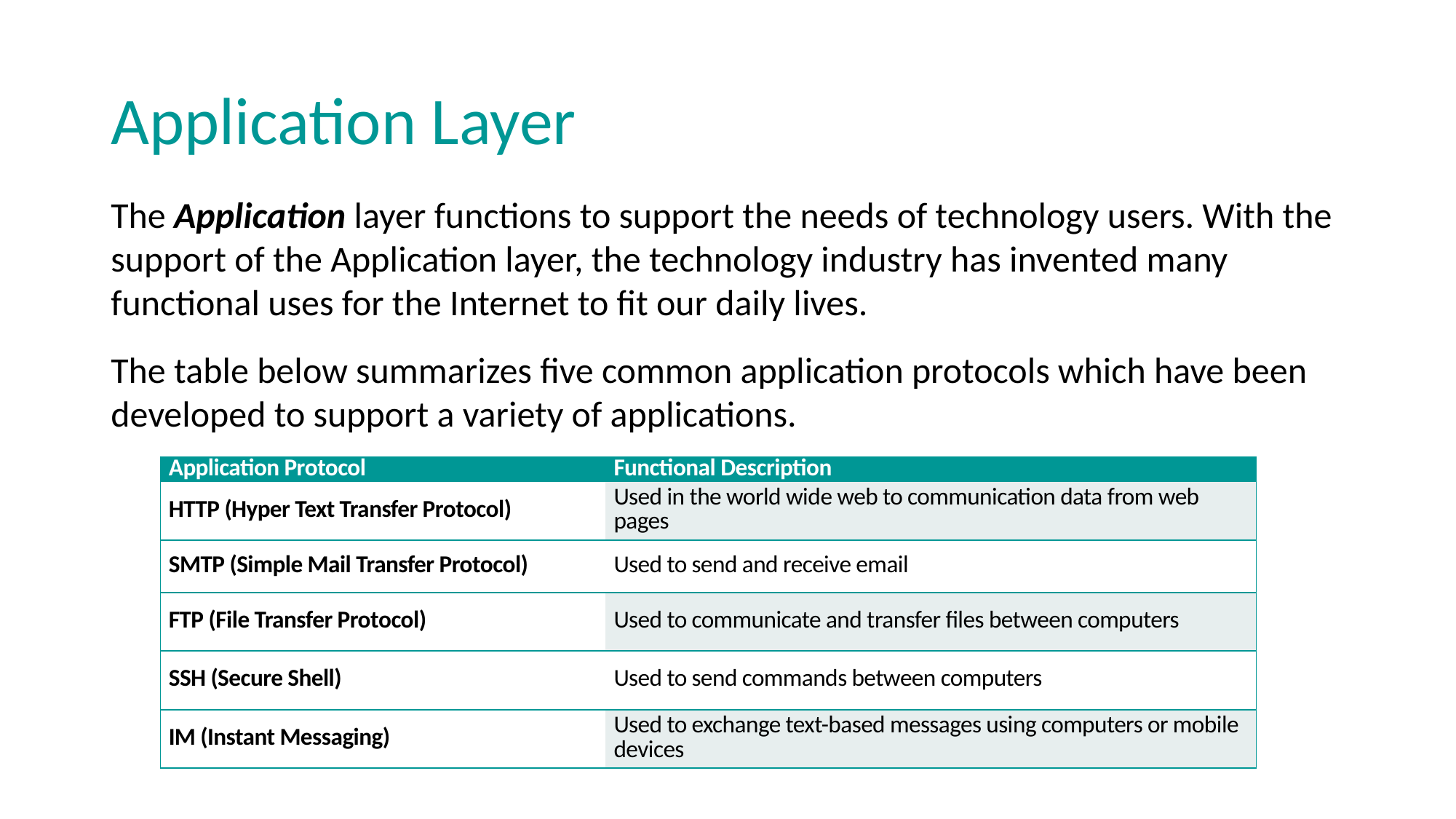

# Application Layer
The Application layer functions to support the needs of technology users. With the support of the Application layer, the technology industry has invented many functional uses for the Internet to fit our daily lives.
The table below summarizes five common application protocols which have been developed to support a variety of applications.
| Application Protocol | Functional Description |
| --- | --- |
| HTTP (Hyper Text Transfer Protocol) | Used in the world wide web to communication data from web pages |
| SMTP (Simple Mail Transfer Protocol) | Used to send and receive email |
| FTP (File Transfer Protocol) | Used to communicate and transfer files between computers |
| SSH (Secure Shell) | Used to send commands between computers |
| IM (Instant Messaging) | Used to exchange text-based messages using computers or mobile devices |